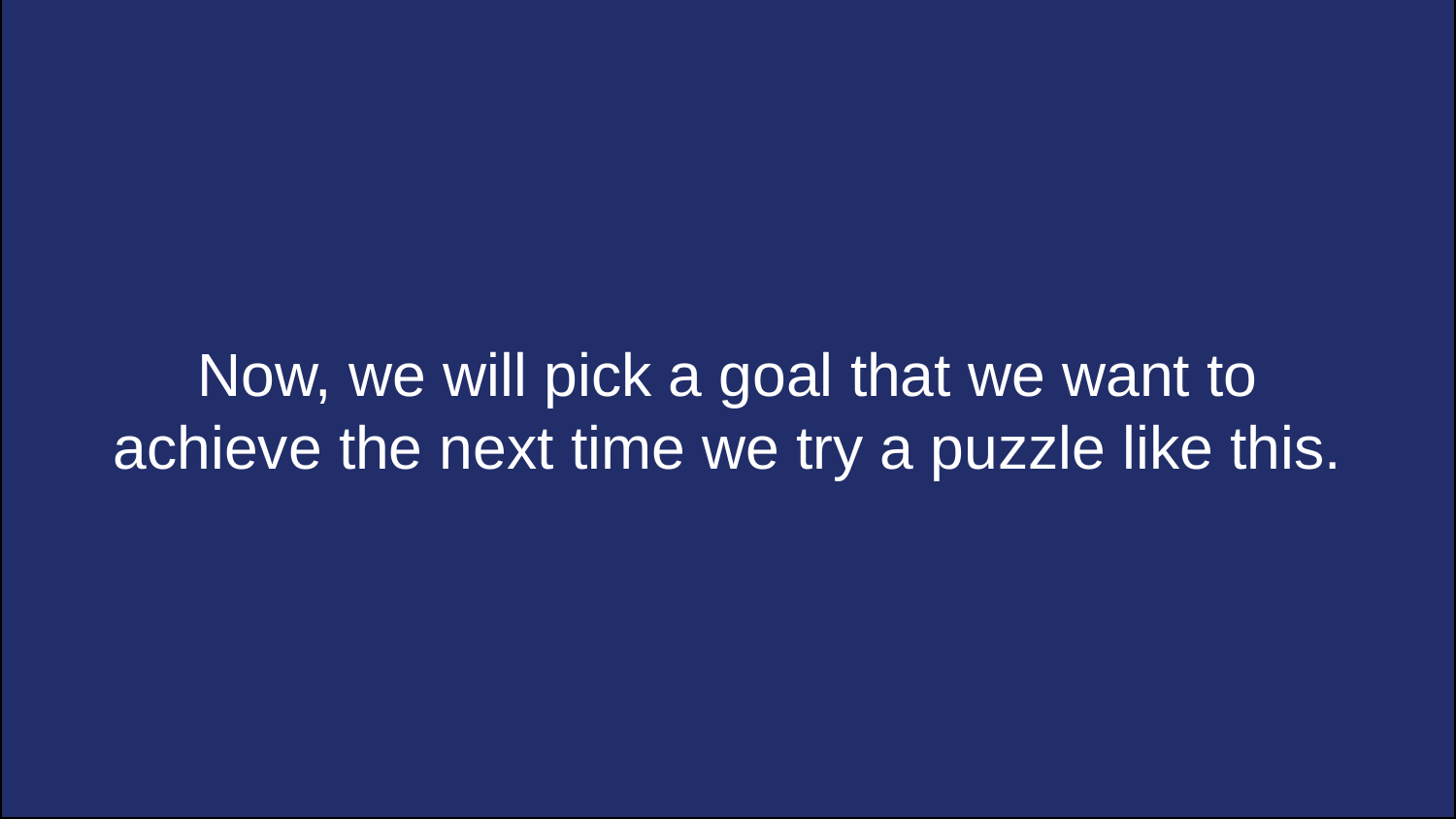

Now, we will pick a goal that we want to achieve the next time we try a puzzle like this.